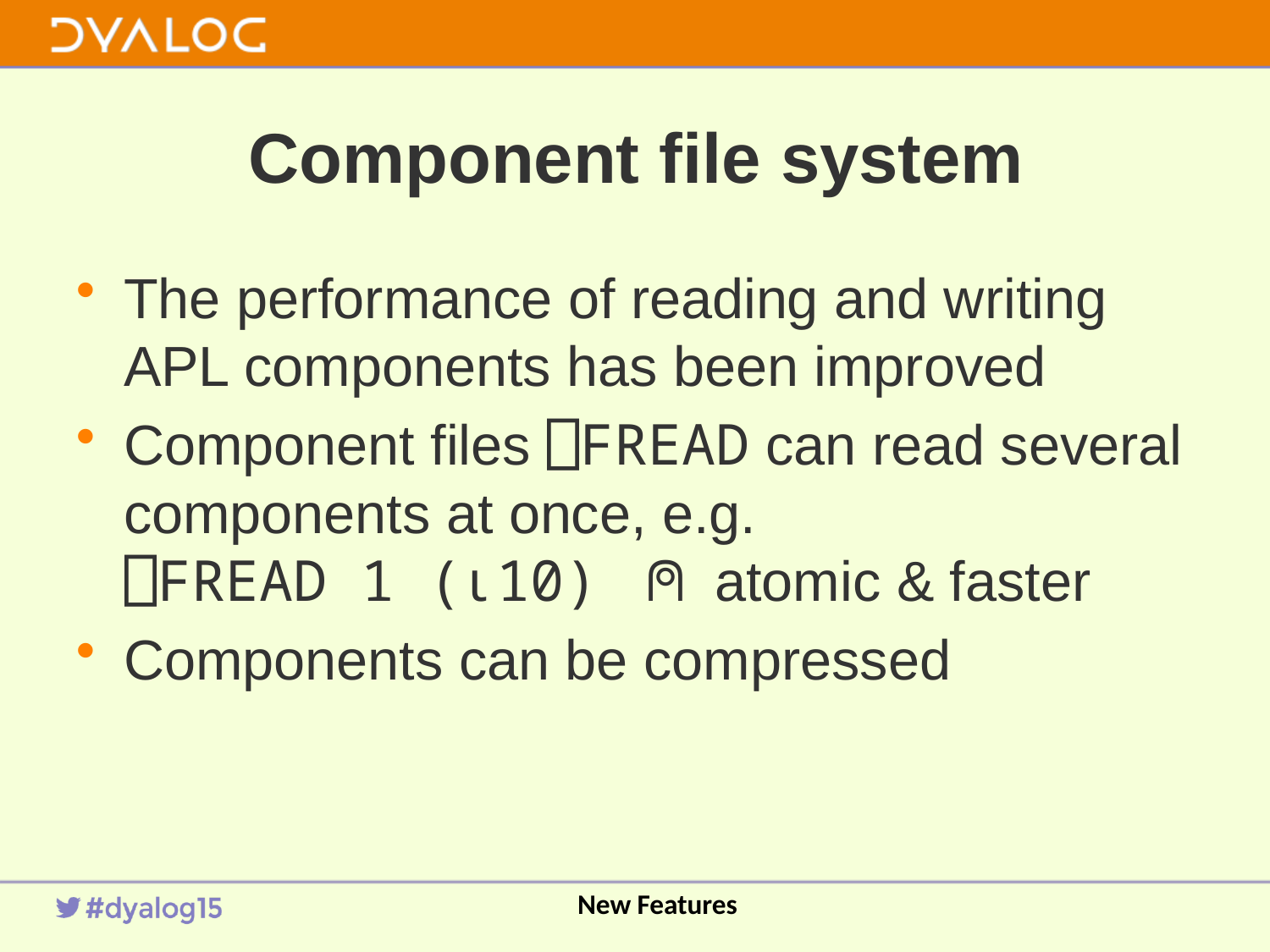

# Component file system
The performance of reading and writing APL components has been improved
Component files ⎕FREAD can read several components at once, e.g.
⎕FREAD 1 (⍳10) ⍝ atomic & faster
Components can be compressed

New Features